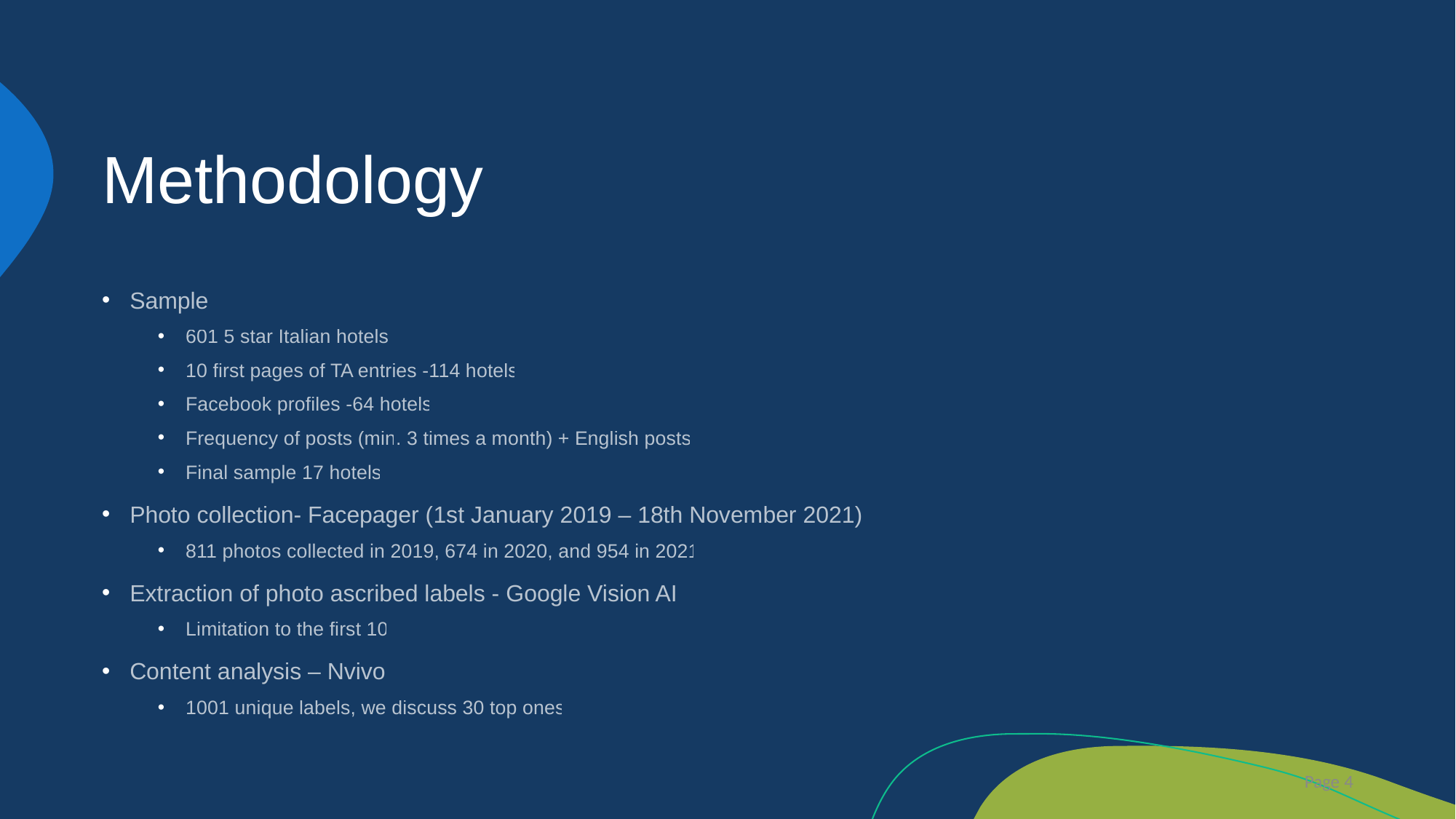

# Methodology
Sample
601 5 star Italian hotels
10 first pages of TA entries -114 hotels
Facebook profiles -64 hotels
Frequency of posts (min. 3 times a month) + English posts
Final sample 17 hotels
Photo collection- Facepager (1st January 2019 – 18th November 2021)
811 photos collected in 2019, 674 in 2020, and 954 in 2021
Extraction of photo ascribed labels - Google Vision AI
Limitation to the first 10
Content analysis – Nvivo
1001 unique labels, we discuss 30 top ones

Page 4